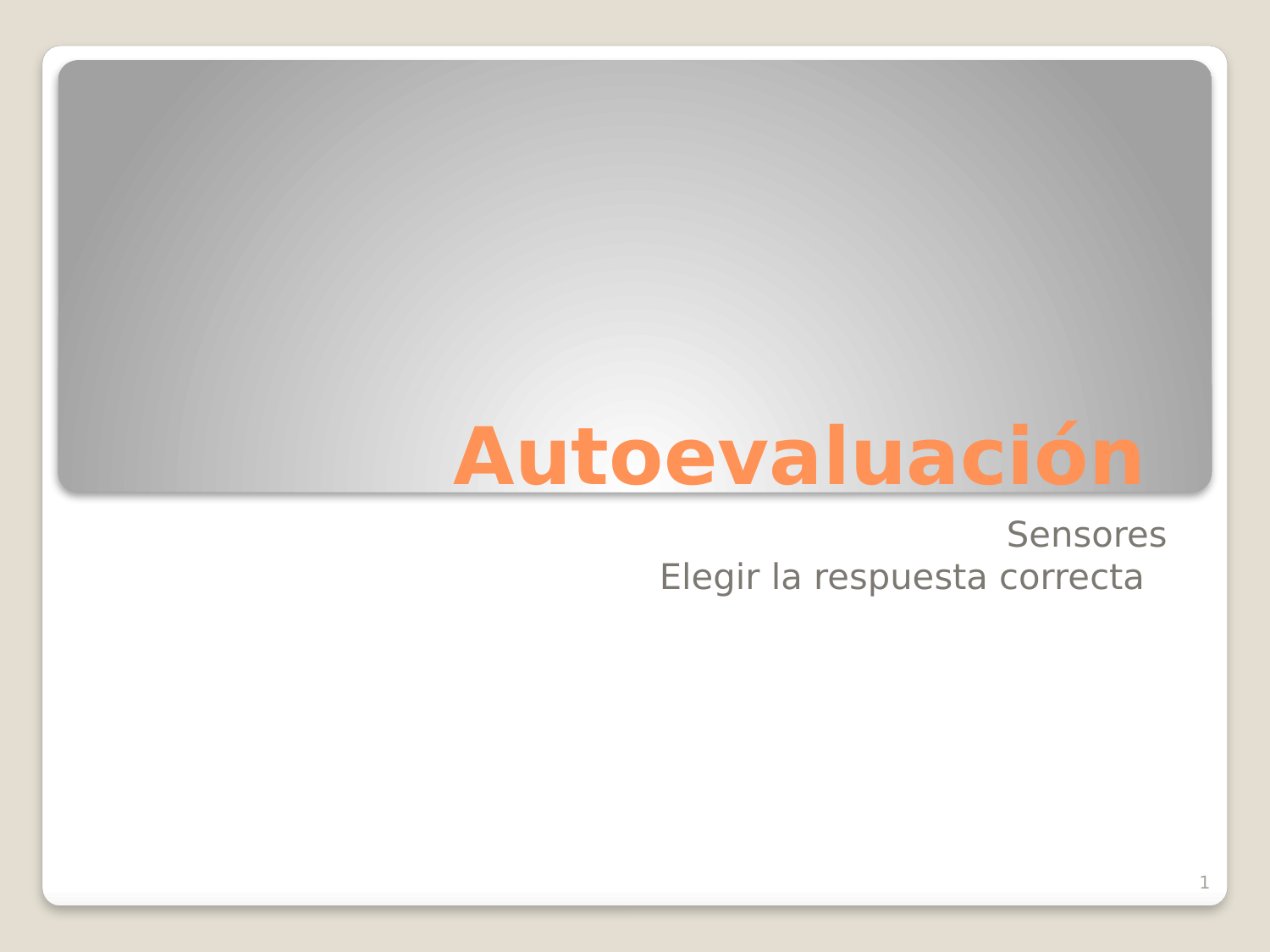

# Autoevaluación
Sensores
Elegir la respuesta correcta
1